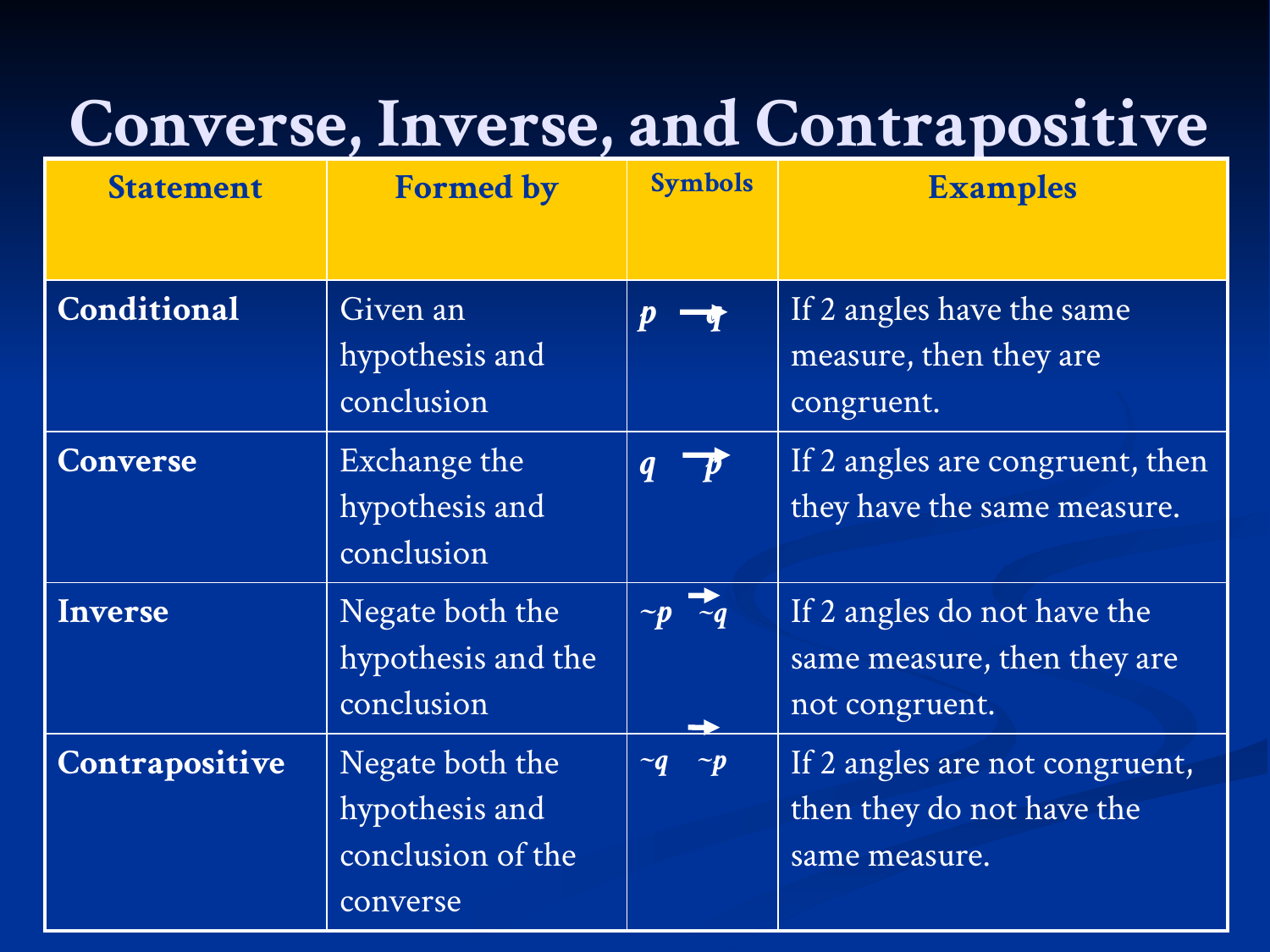

# Converse, Inverse, and Contrapositive
| Statement | Formed by | Symbols | Examples |
| --- | --- | --- | --- |
| Conditional | Given an hypothesis and conclusion | p q | If 2 angles have the same measure, then they are congruent. |
| Converse | Exchange the hypothesis and conclusion | q p | If 2 angles are congruent, then they have the same measure. |
| Inverse | Negate both the hypothesis and the conclusion | ~p ~q | If 2 angles do not have the same measure, then they are not congruent. |
| Contrapositive | Negate both the hypothesis and conclusion of the converse | ~q ~p | If 2 angles are not congruent, then they do not have the same measure. |